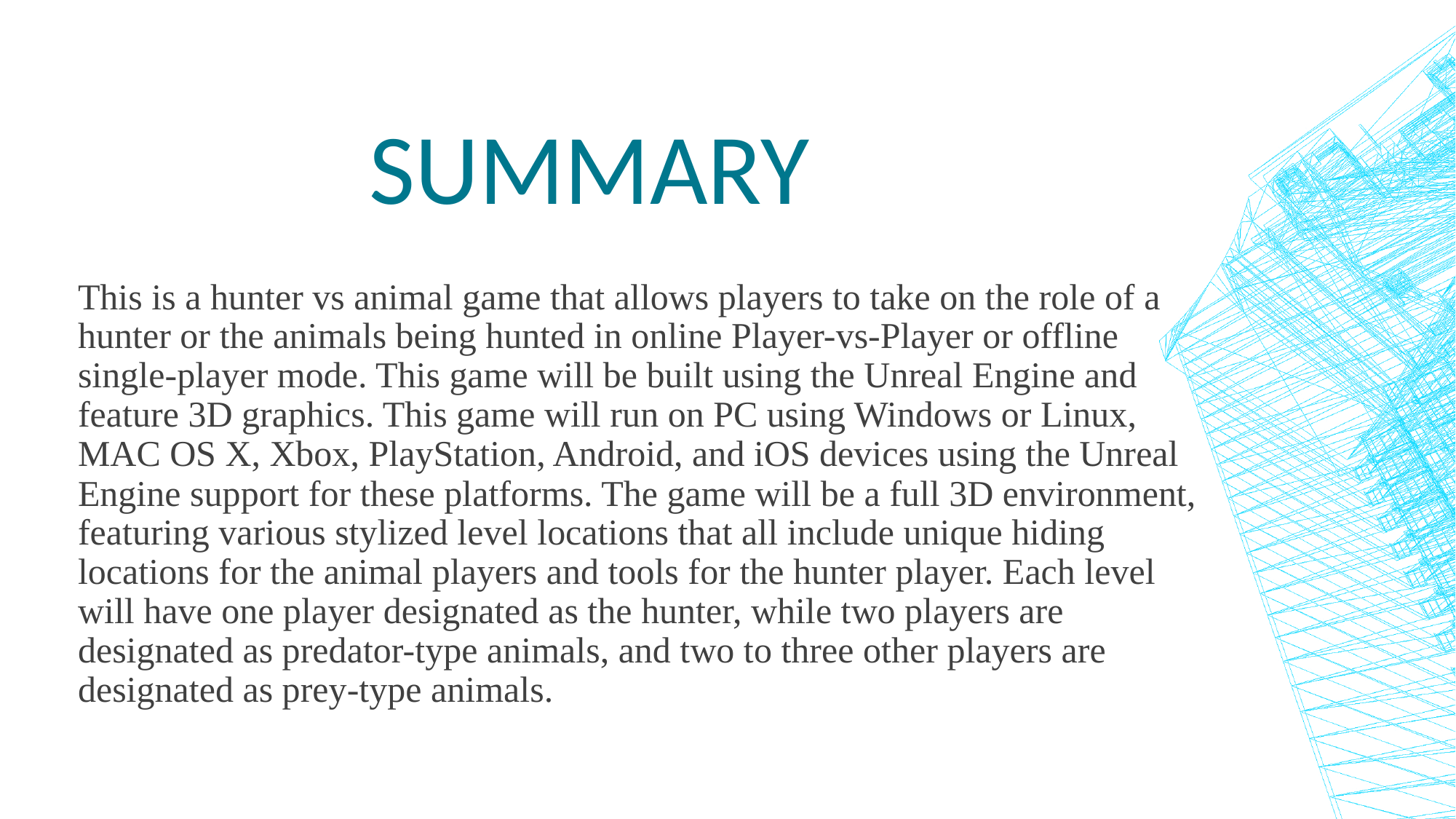

# summary
This is a hunter vs animal game that allows players to take on the role of a hunter or the animals being hunted in online Player-vs-Player or offline single-player mode. This game will be built using the Unreal Engine and feature 3D graphics. This game will run on PC using Windows or Linux, MAC OS X, Xbox, PlayStation, Android, and iOS devices using the Unreal Engine support for these platforms. The game will be a full 3D environment, featuring various stylized level locations that all include unique hiding locations for the animal players and tools for the hunter player. Each level will have one player designated as the hunter, while two players are designated as predator-type animals, and two to three other players are designated as prey-type animals.